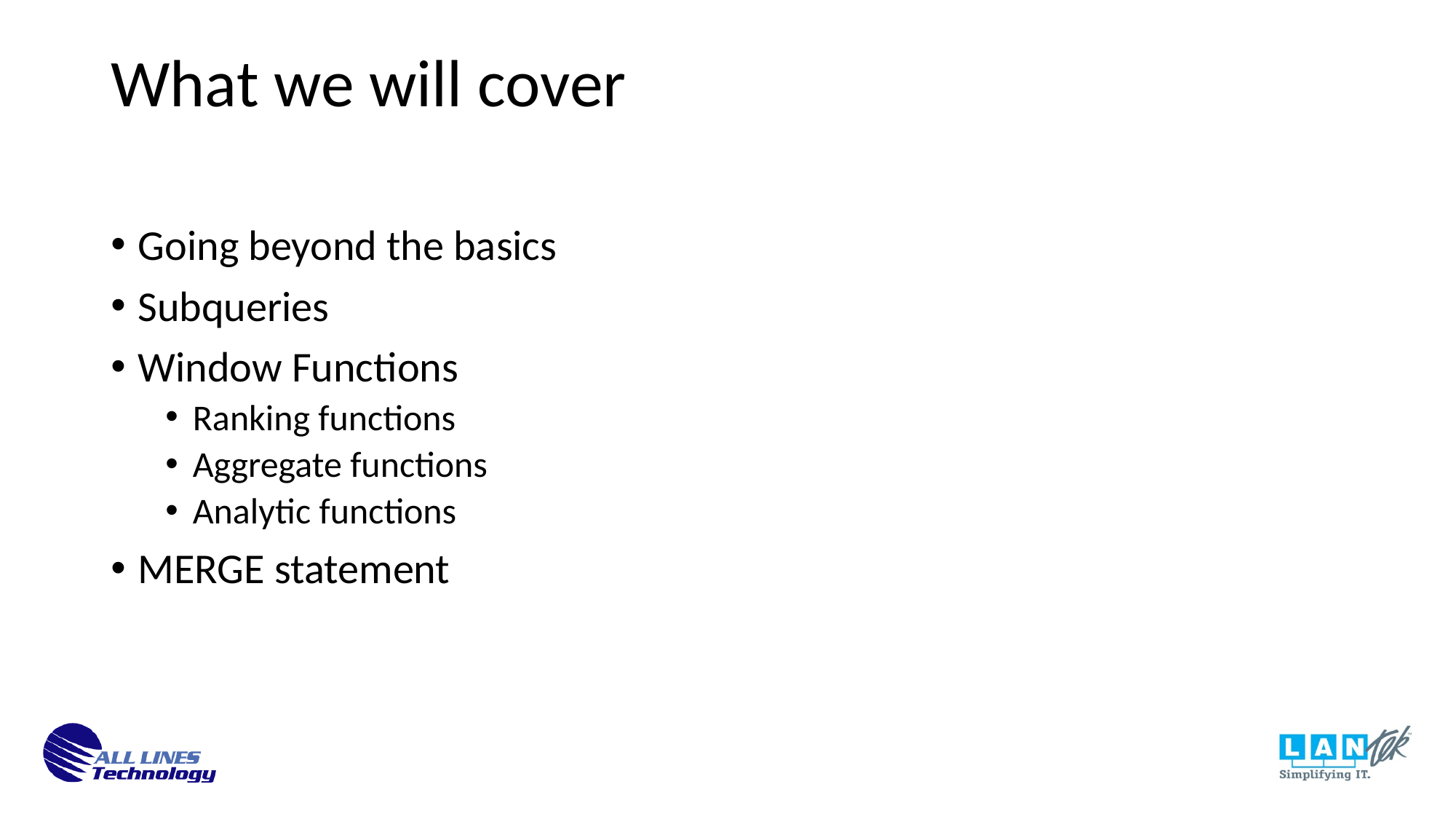

What we will cover
Going beyond the basics
Subqueries
Window Functions
Ranking functions
Aggregate functions
Analytic functions
MERGE statement